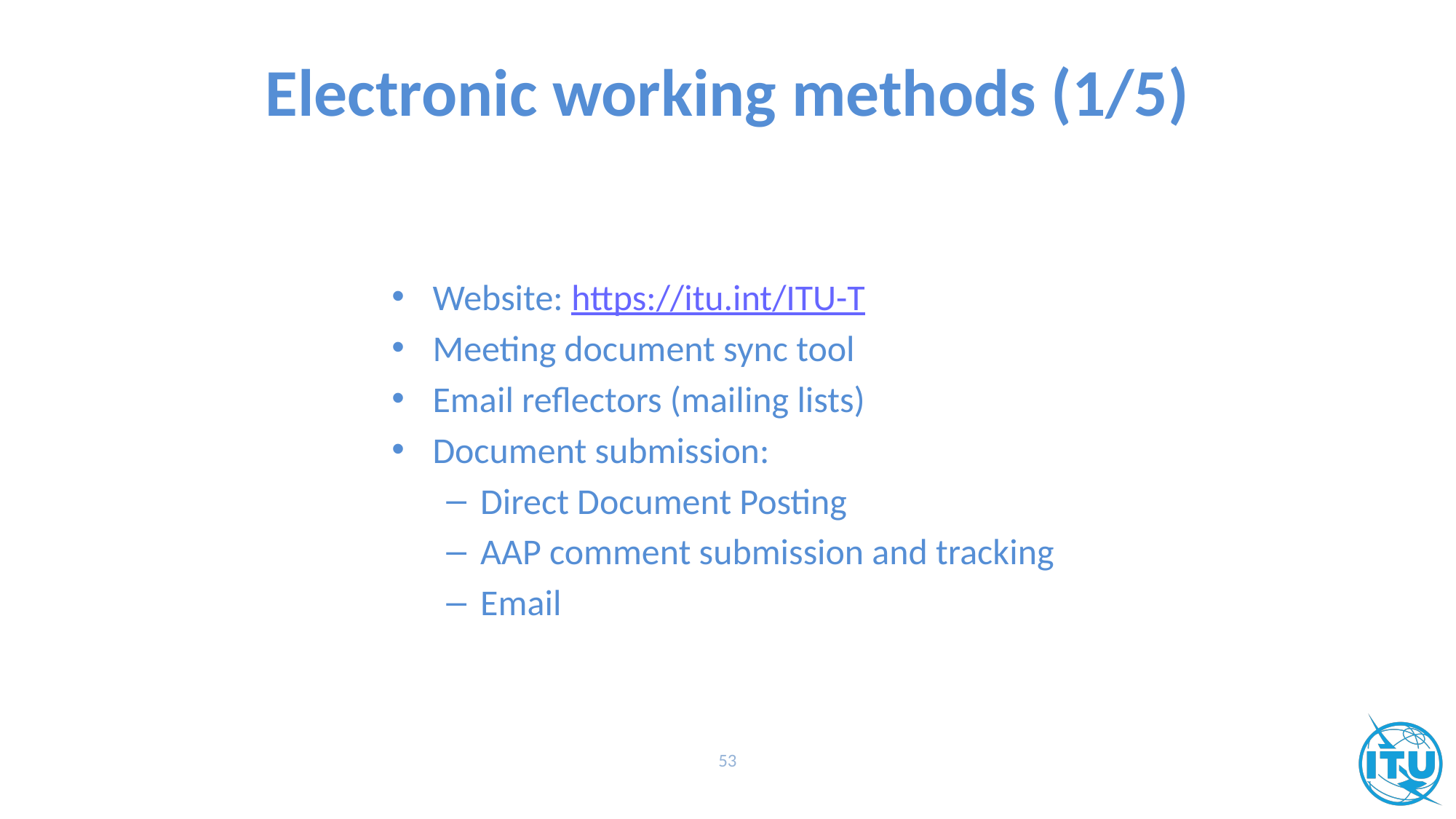

# Electronic working methods (1/5)
Website: https://itu.int/ITU-T
Meeting document sync tool
Email reflectors (mailing lists)
Document submission:
Direct Document Posting
AAP comment submission and tracking
Email
53